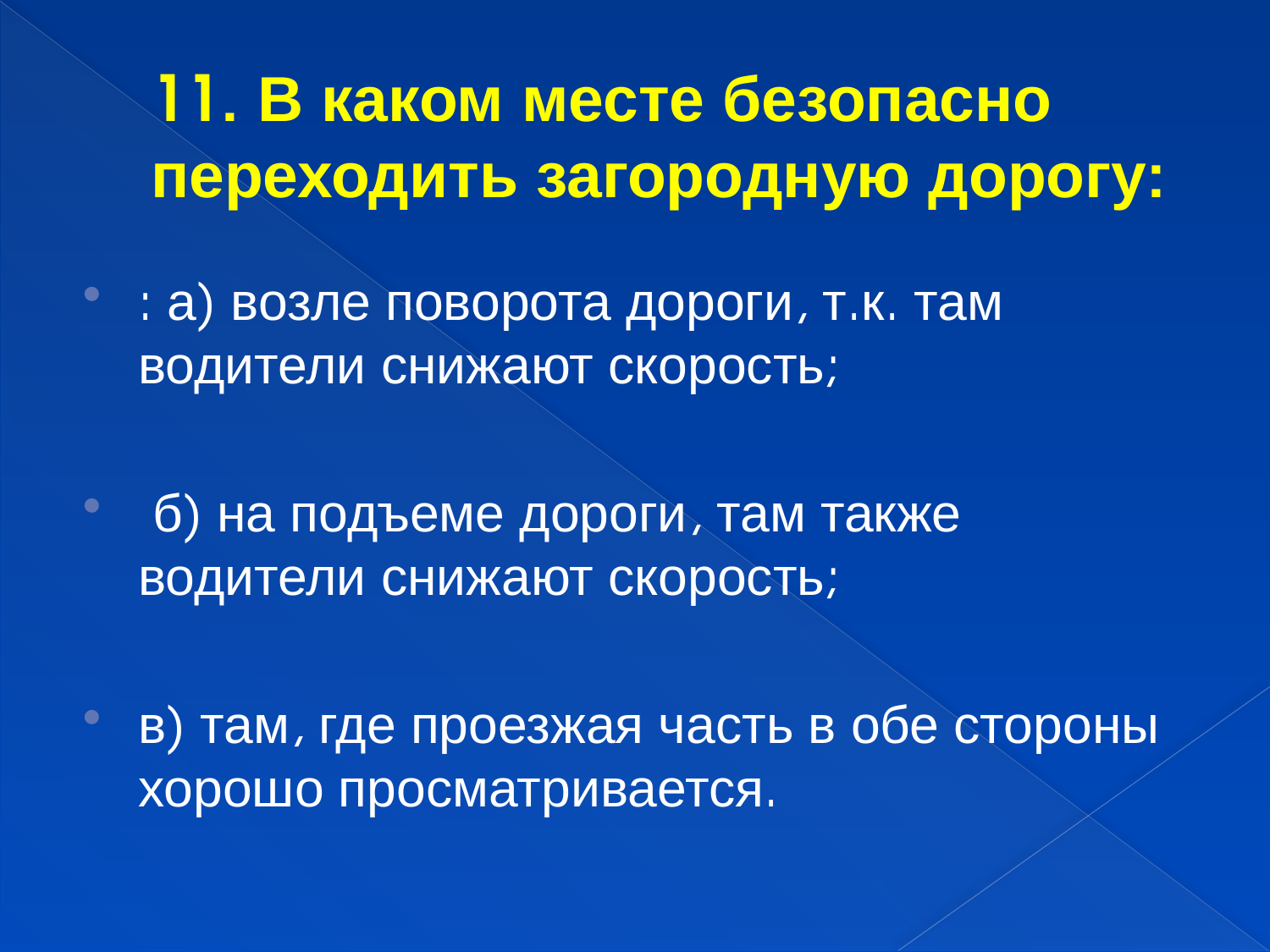

# 11. В каком месте безопасно переходить загородную дорогу:
: а) возле поворота дороги, т.к. там водители снижают скорость;

 б) на подъеме дороги, там также водители снижают скорость;

в) там, где проезжая часть в обе стороны хорошо просматривается.